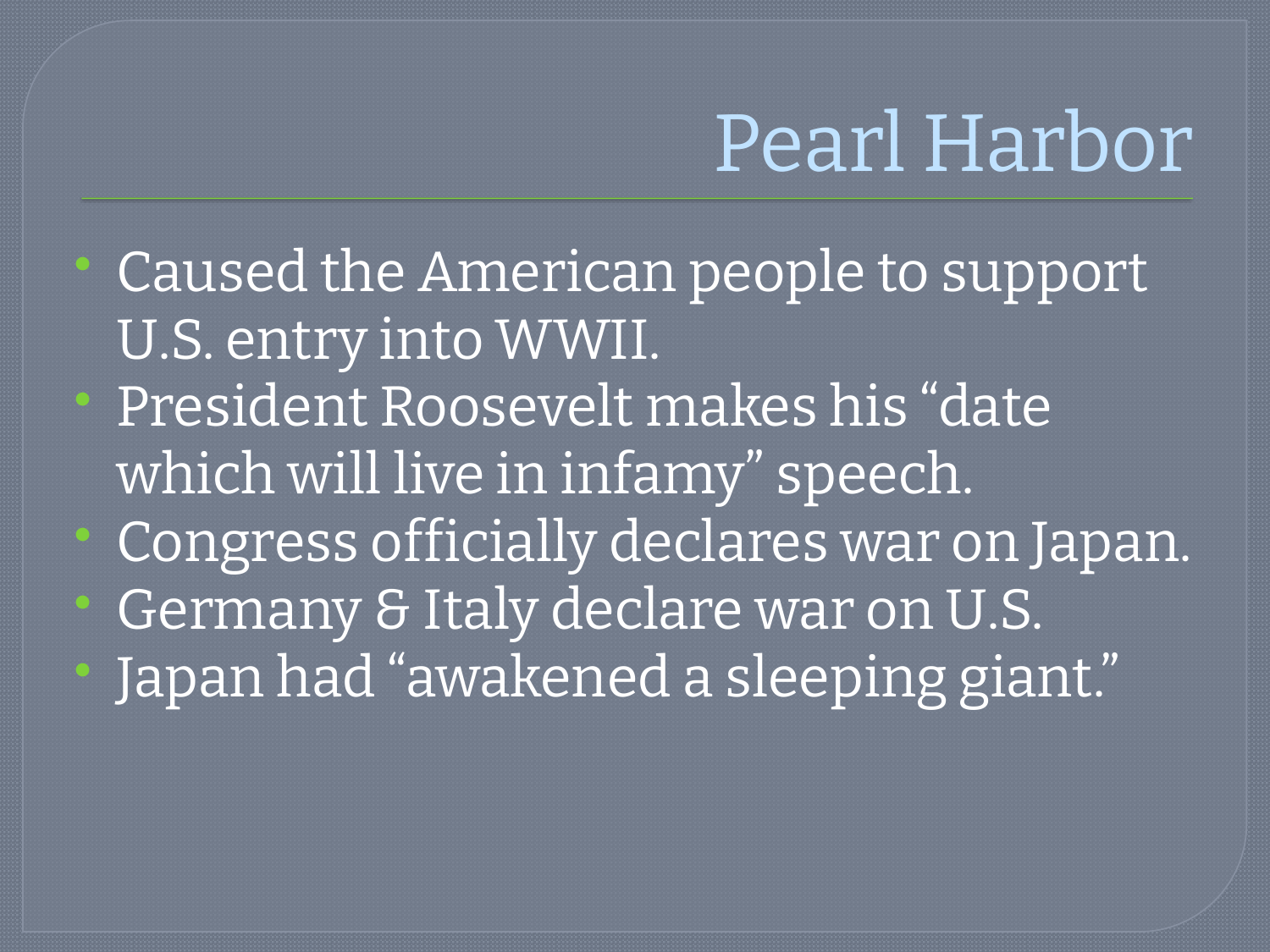

# Pearl Harbor
Caused the American people to support U.S. entry into WWII.
President Roosevelt makes his “date which will live in infamy” speech.
Congress officially declares war on Japan.
Germany & Italy declare war on U.S.
Japan had “awakened a sleeping giant.”